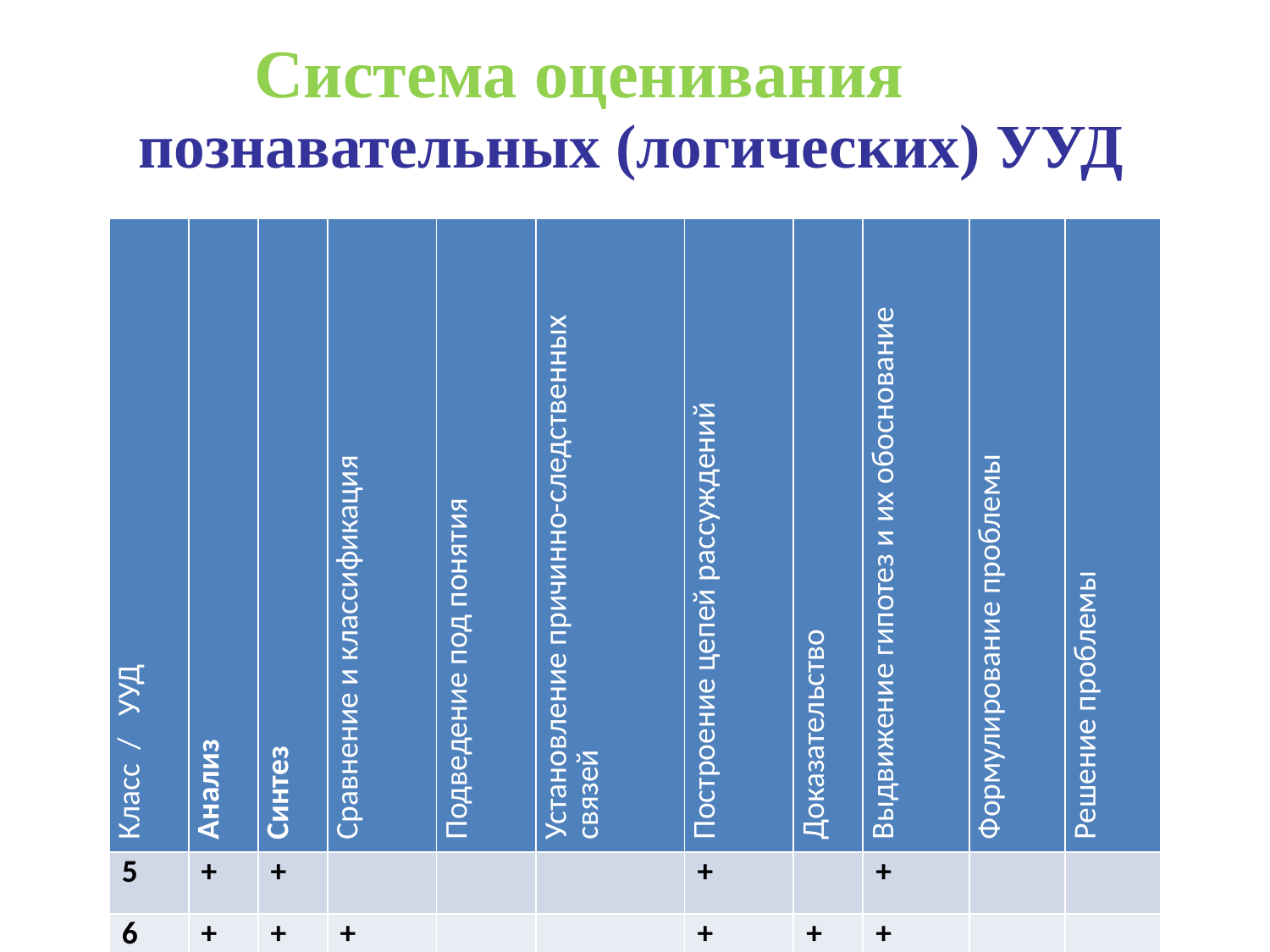

# Система оценивания       познавательных (логических) УУД
| Класс / УУД | Анализ | Синтез | Сравнение и классификация | Подведение под понятия | Установление причинно-следственных связей | Построение цепей рассуждений | Доказательство | Выдвижение гипотез и их обоснование | Формулирование проблемы | Решение проблемы |
| --- | --- | --- | --- | --- | --- | --- | --- | --- | --- | --- |
| 5 | + | + |  |  |  | + |  | + |  |  |
| 6 | + | + | + |  |  | + | + | + |  |  |
| 7 | + | + | + |  | + | + | + | + | + |  |
| 8 | + | + | + |  | + | + | + | + | + | + |
| 9 | + | + | + | + | + | + | + | + | + | + |